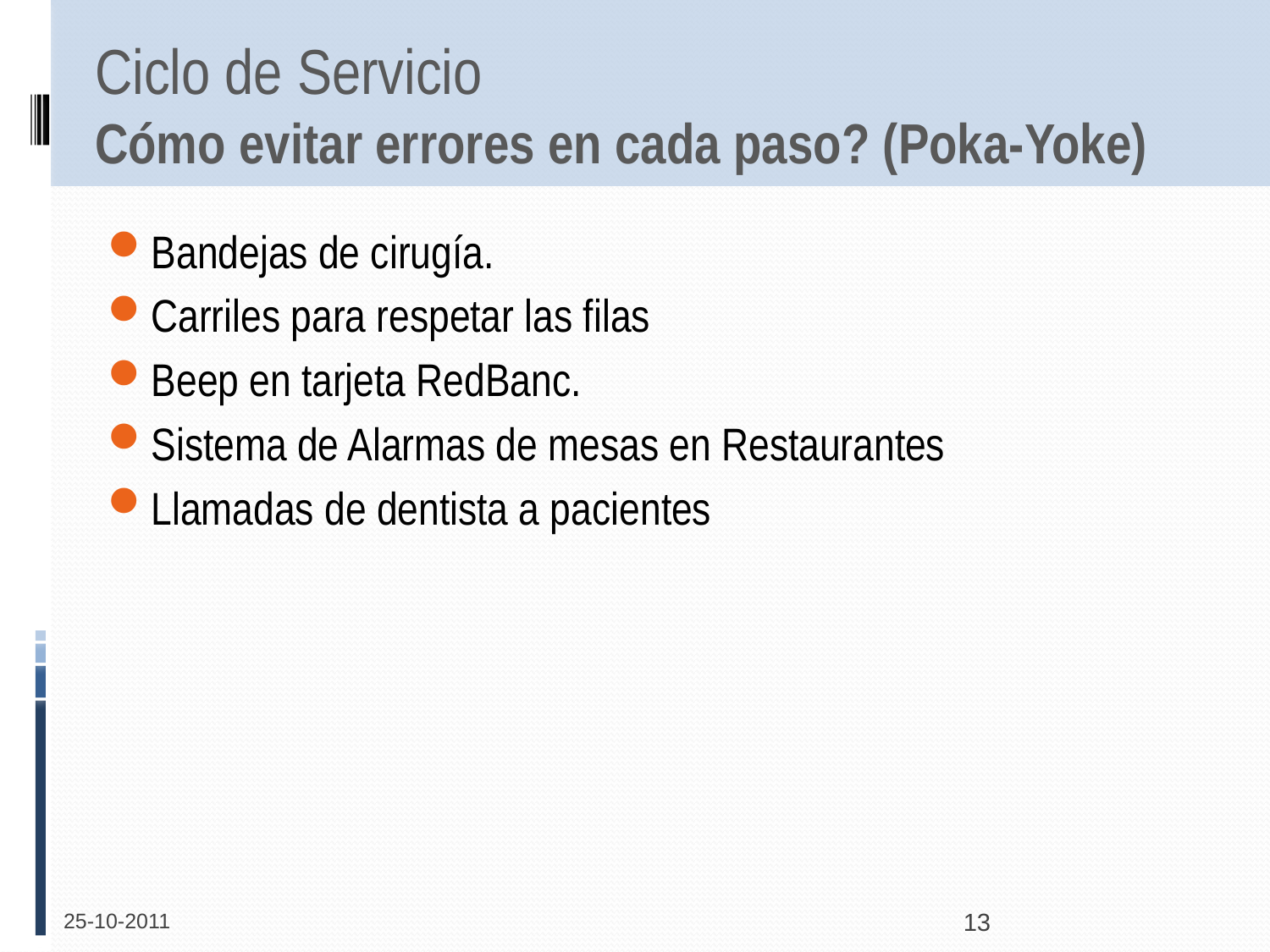

# Ciclo de Servicio Cómo evitar errores en cada paso? (Poka-Yoke)
Bandejas de cirugía.
Carriles para respetar las filas
Beep en tarjeta RedBanc.
Sistema de Alarmas de mesas en Restaurantes
Llamadas de dentista a pacientes

25-10-2011
13